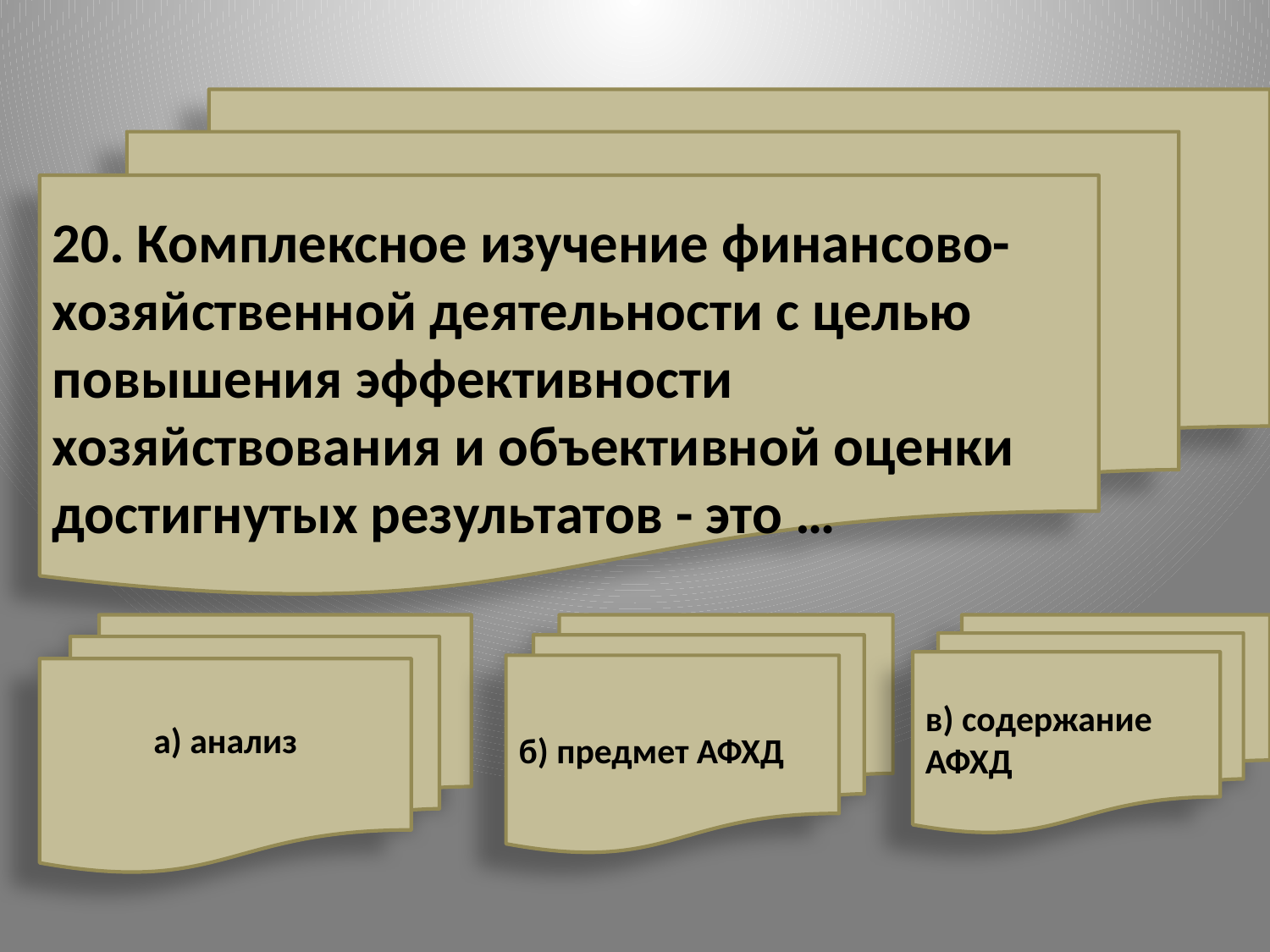

20. Комплексное изучение финансово-хозяйственной деятельности с целью повышения эффективности хозяйствования и объективной оценки достигнутых результатов - это …

а) анализ

б) предмет АФХД
в) содержание АФХД